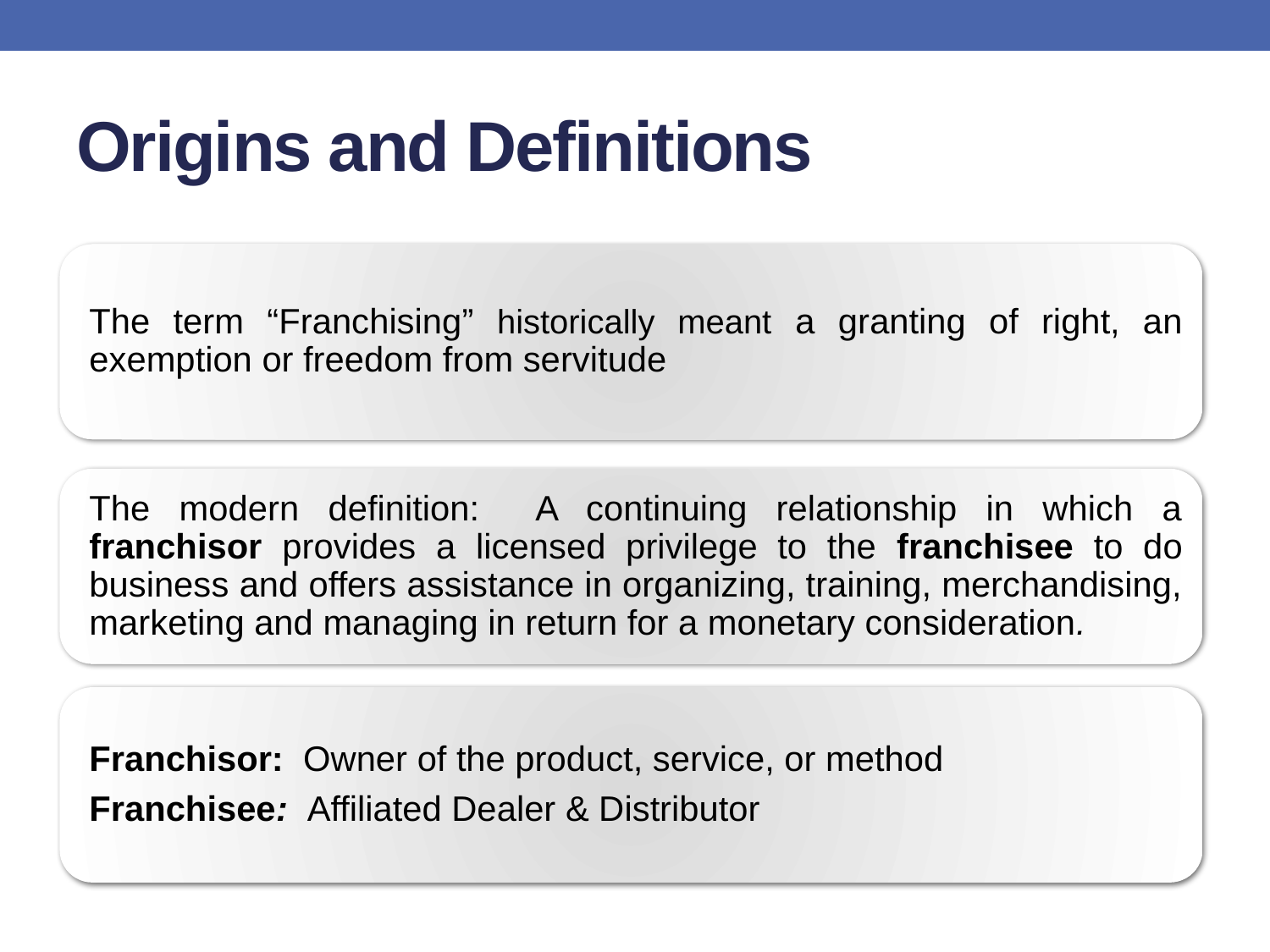

# Origins and Definitions
The term “Franchising” historically meant a granting of right, an exemption or freedom from servitude
The modern definition:  A continuing relationship in which a franchisor provides a licensed privilege to the franchisee to do business and offers assistance in organizing, training, merchandising, marketing and managing in return for a monetary consideration.
Franchisor:  Owner of the product, service, or method
Franchisee:  Affiliated Dealer & Distributor